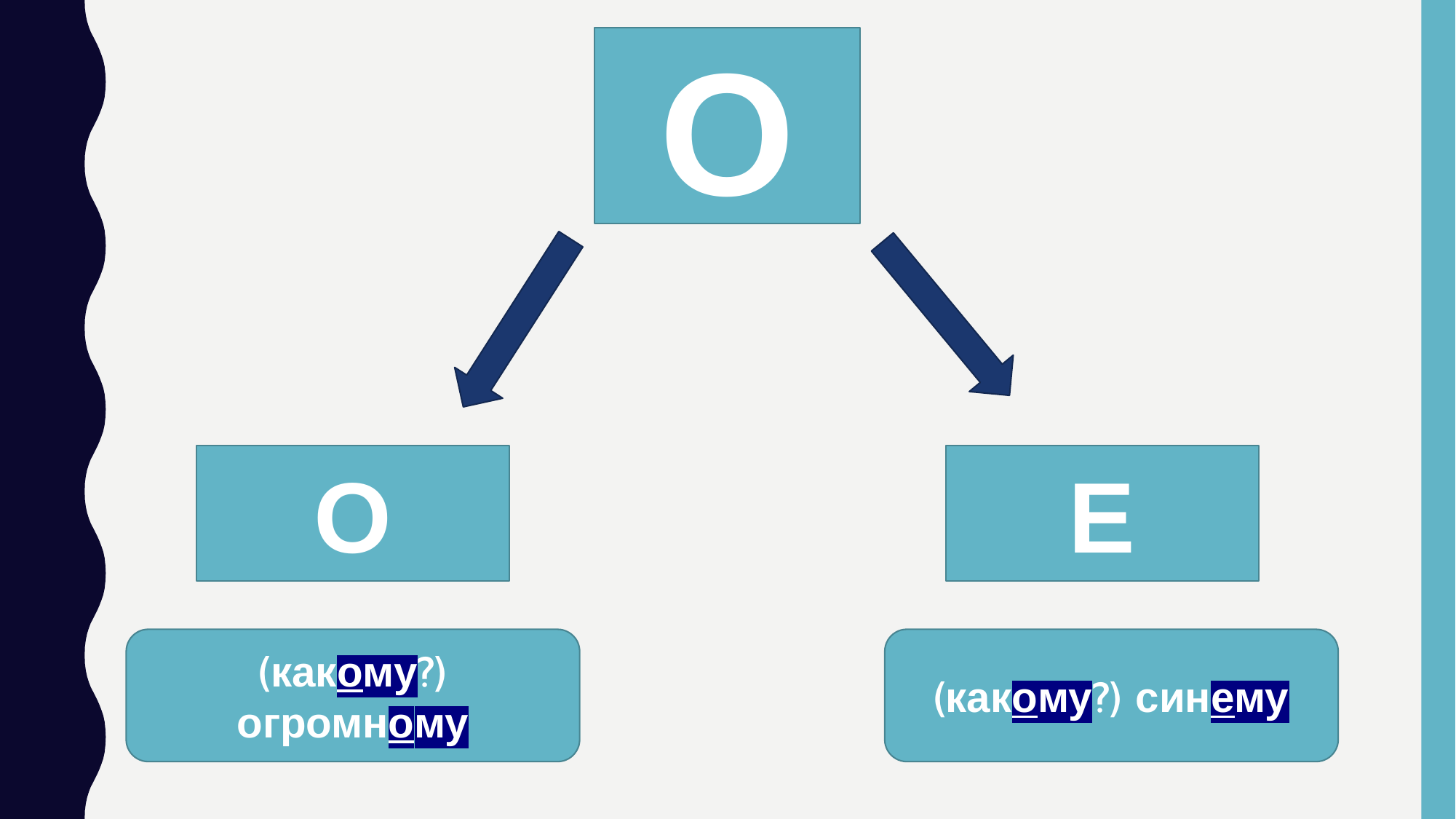

О

О
Е
(какому?) синему
(какому?) огромному